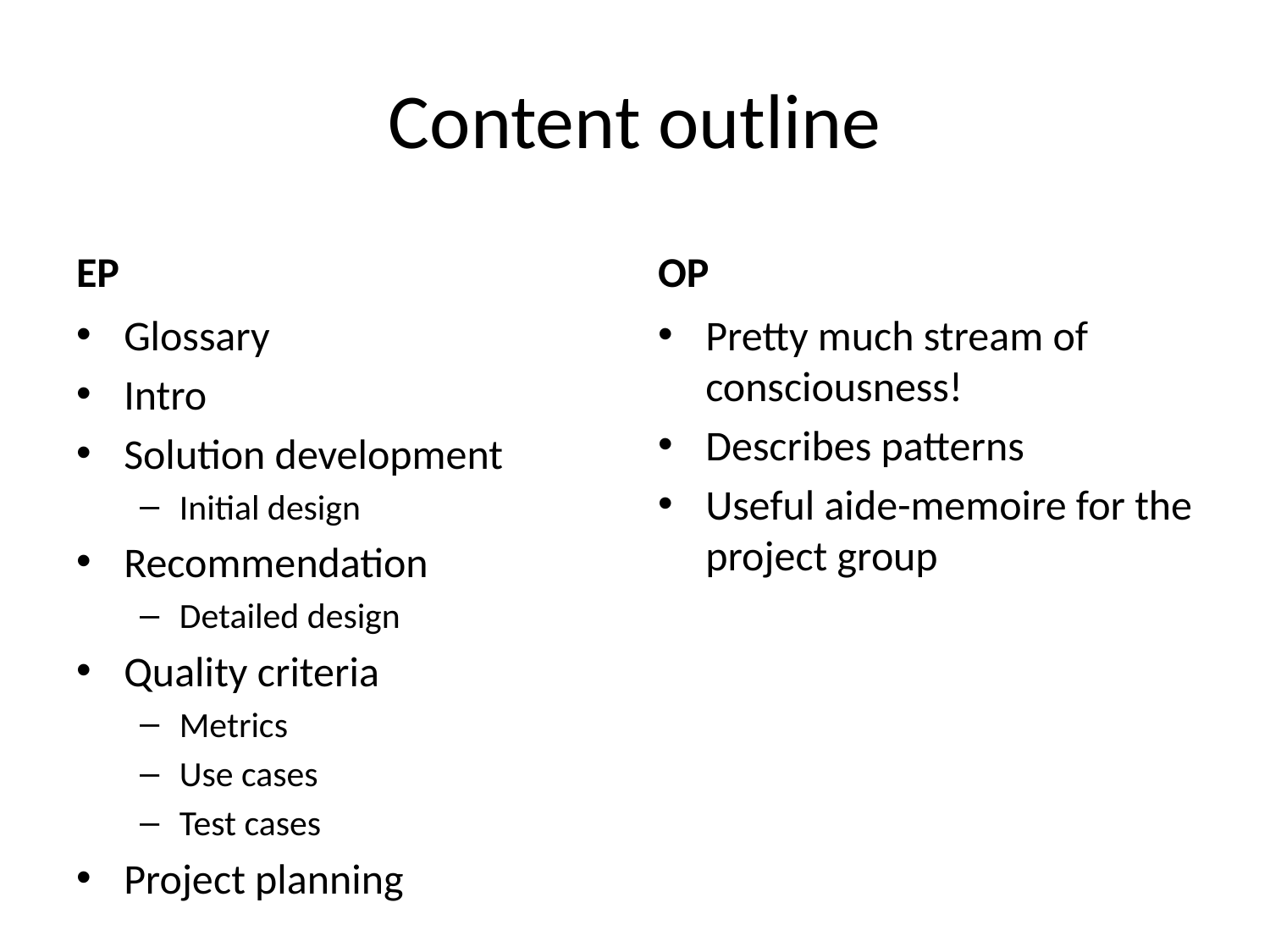

# Content outline
EP
OP
Glossary
Intro
Solution development
Initial design
Recommendation
Detailed design
Quality criteria
Metrics
Use cases
Test cases
Project planning
Pretty much stream of consciousness!
Describes patterns
Useful aide-memoire for the project group